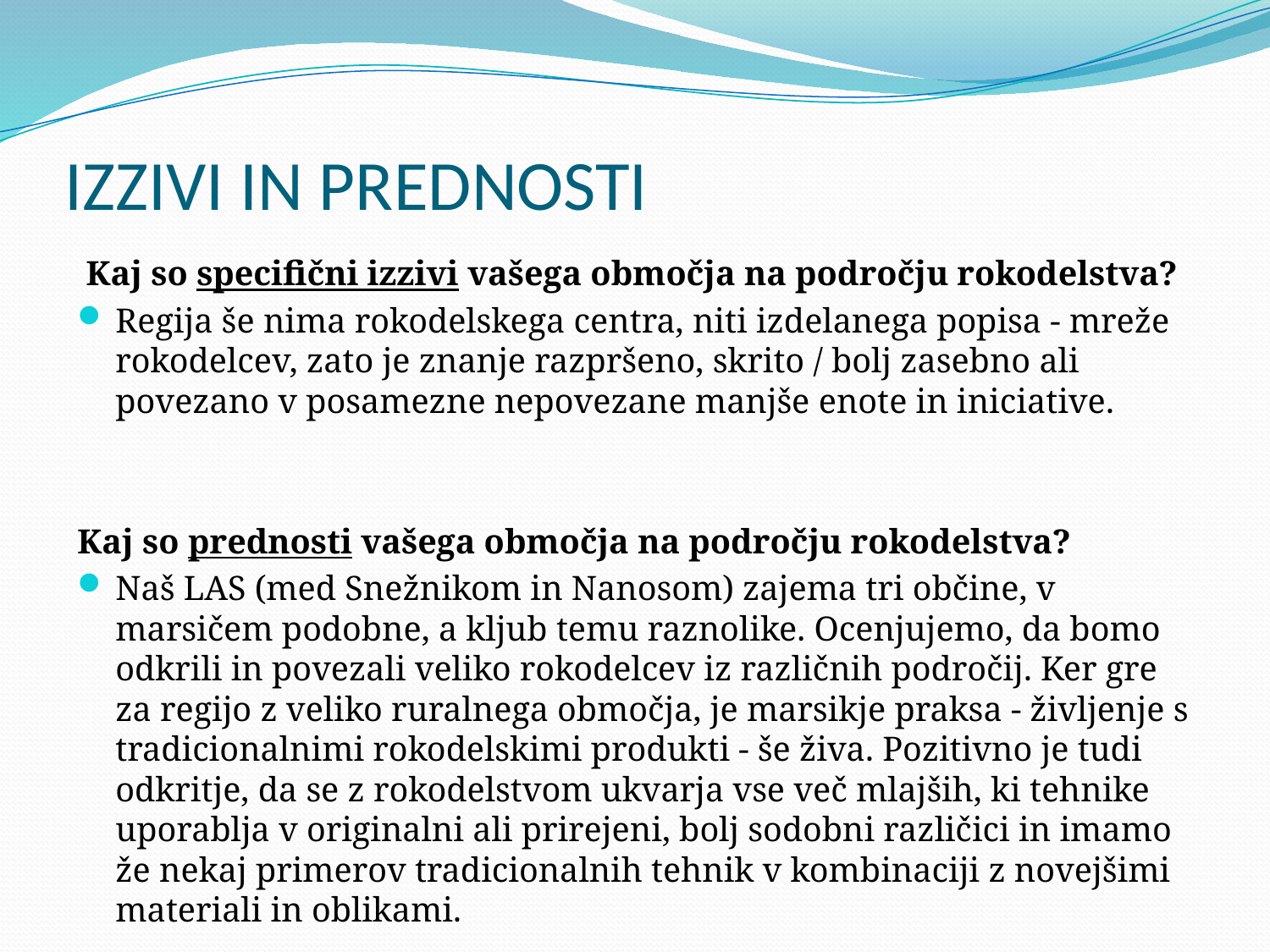

# IZZIVI IN PREDNOSTI
 Kaj so specifični izzivi vašega območja na področju rokodelstva?
Regija še nima rokodelskega centra, niti izdelanega popisa - mreže rokodelcev, zato je znanje razpršeno, skrito / bolj zasebno ali povezano v posamezne nepovezane manjše enote in iniciative.

Kaj so prednosti vašega območja na področju rokodelstva?
Naš LAS (med Snežnikom in Nanosom) zajema tri občine, v marsičem podobne, a kljub temu raznolike. Ocenjujemo, da bomo odkrili in povezali veliko rokodelcev iz različnih področij. Ker gre za regijo z veliko ruralnega območja, je marsikje praksa - življenje s tradicionalnimi rokodelskimi produkti - še živa. Pozitivno je tudi odkritje, da se z rokodelstvom ukvarja vse več mlajših, ki tehnike uporablja v originalni ali prirejeni, bolj sodobni različici in imamo že nekaj primerov tradicionalnih tehnik v kombinaciji z novejšimi materiali in oblikami.